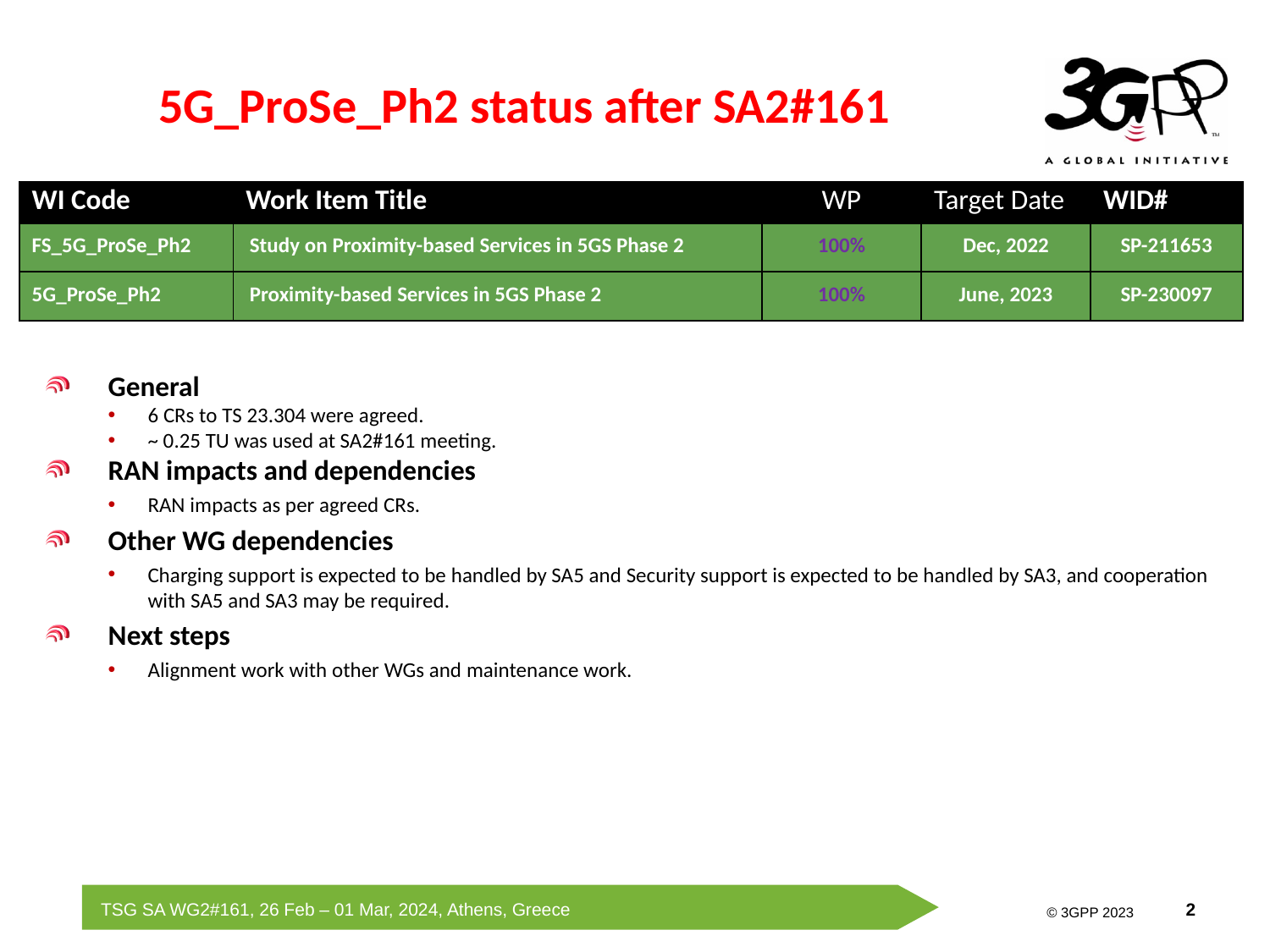

# 5G_ProSe_Ph2 status after SA2#161
| WI Code | Work Item Title | WP | Target Date | WID# |
| --- | --- | --- | --- | --- |
| FS\_5G\_ProSe\_Ph2 | Study on Proximity-based Services in 5GS Phase 2 | 100% | Dec, 2022 | SP-211653 |
| 5G\_ProSe\_Ph2 | Proximity-based Services in 5GS Phase 2 | 100% | June, 2023 | SP-230097 |
General
6 CRs to TS 23.304 were agreed.
~ 0.25 TU was used at SA2#161 meeting.
RAN impacts and dependencies
RAN impacts as per agreed CRs.
Other WG dependencies
Charging support is expected to be handled by SA5 and Security support is expected to be handled by SA3, and cooperation with SA5 and SA3 may be required.
Next steps
Alignment work with other WGs and maintenance work.